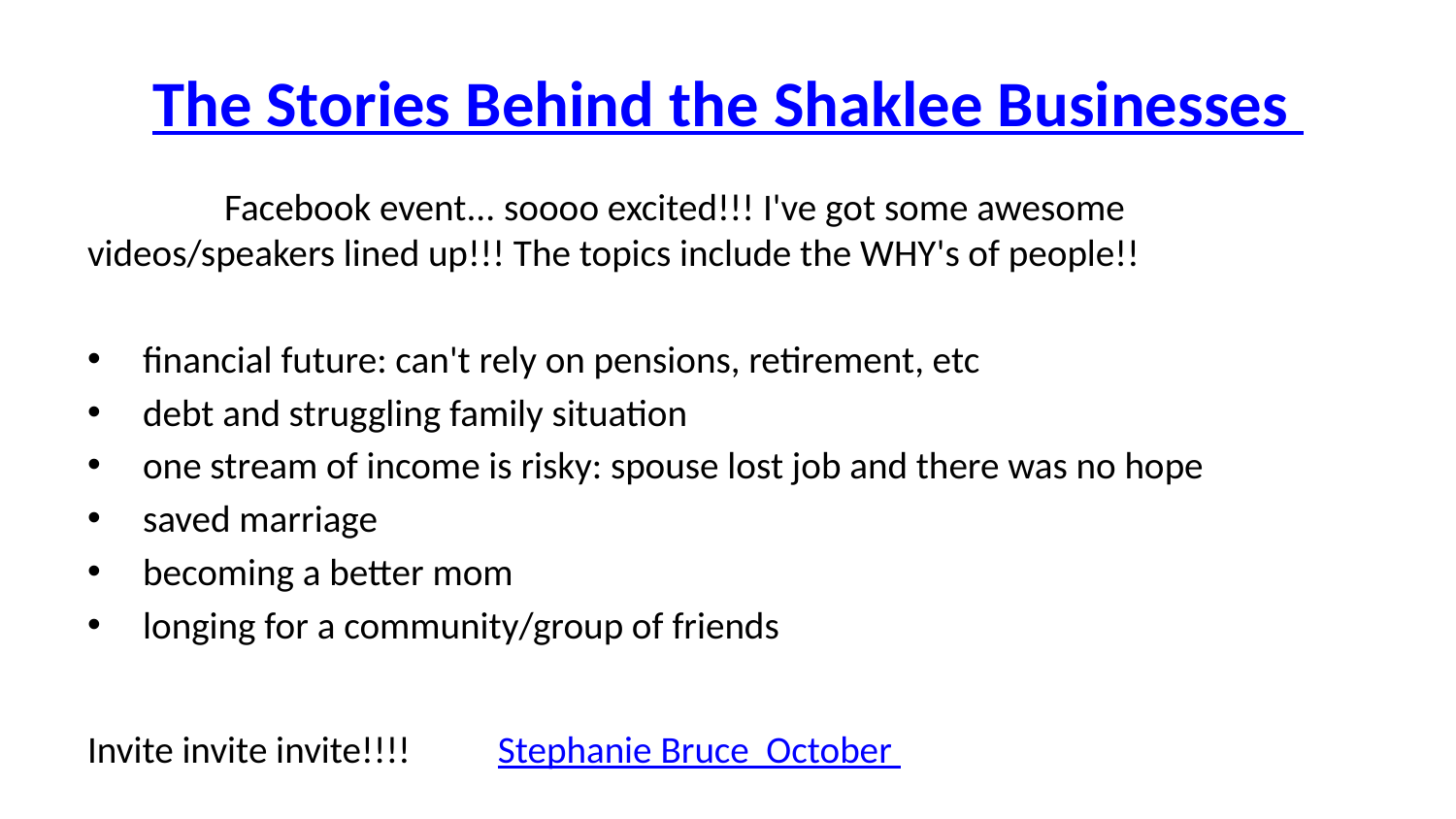

# The Stories Behind the Shaklee Businesses

 	Facebook event... soooo excited!!! I've got some awesome videos/speakers lined up!!! The topics include the WHY's of people!!

financial future: can't rely on pensions, retirement, etc
debt and struggling family situation
one stream of income is risky: spouse lost job and there was no hope
saved marriage
becoming a better mom
longing for a community/group of friends

Invite invite invite!!!!			Stephanie Bruce  October